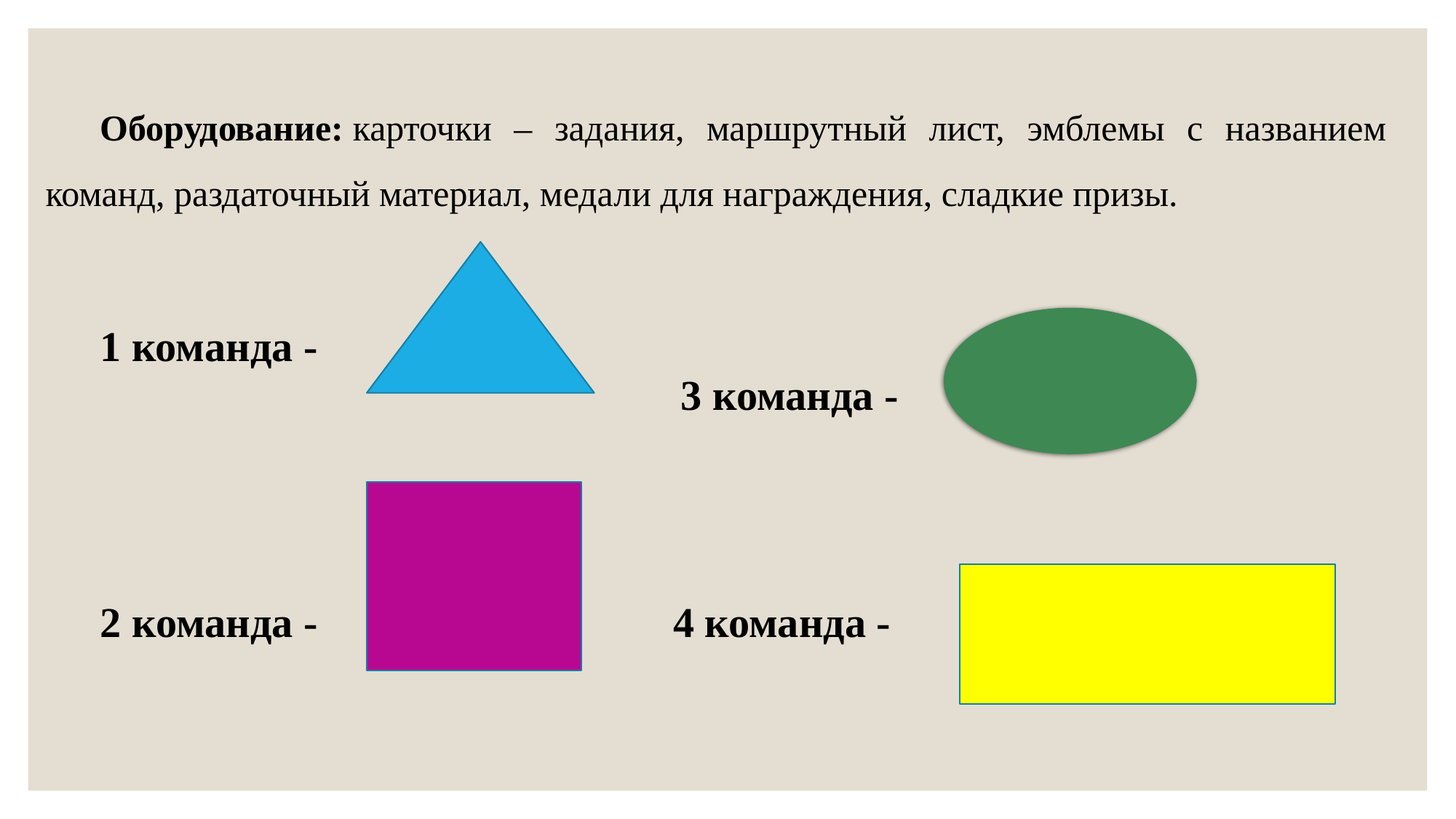

Оборудование: карточки – задания, маршрутный лист, эмблемы с названием команд, раздаточный материал, медали для награждения, сладкие призы.

1 команда -
3 команда -

2 команда -
4 команда -